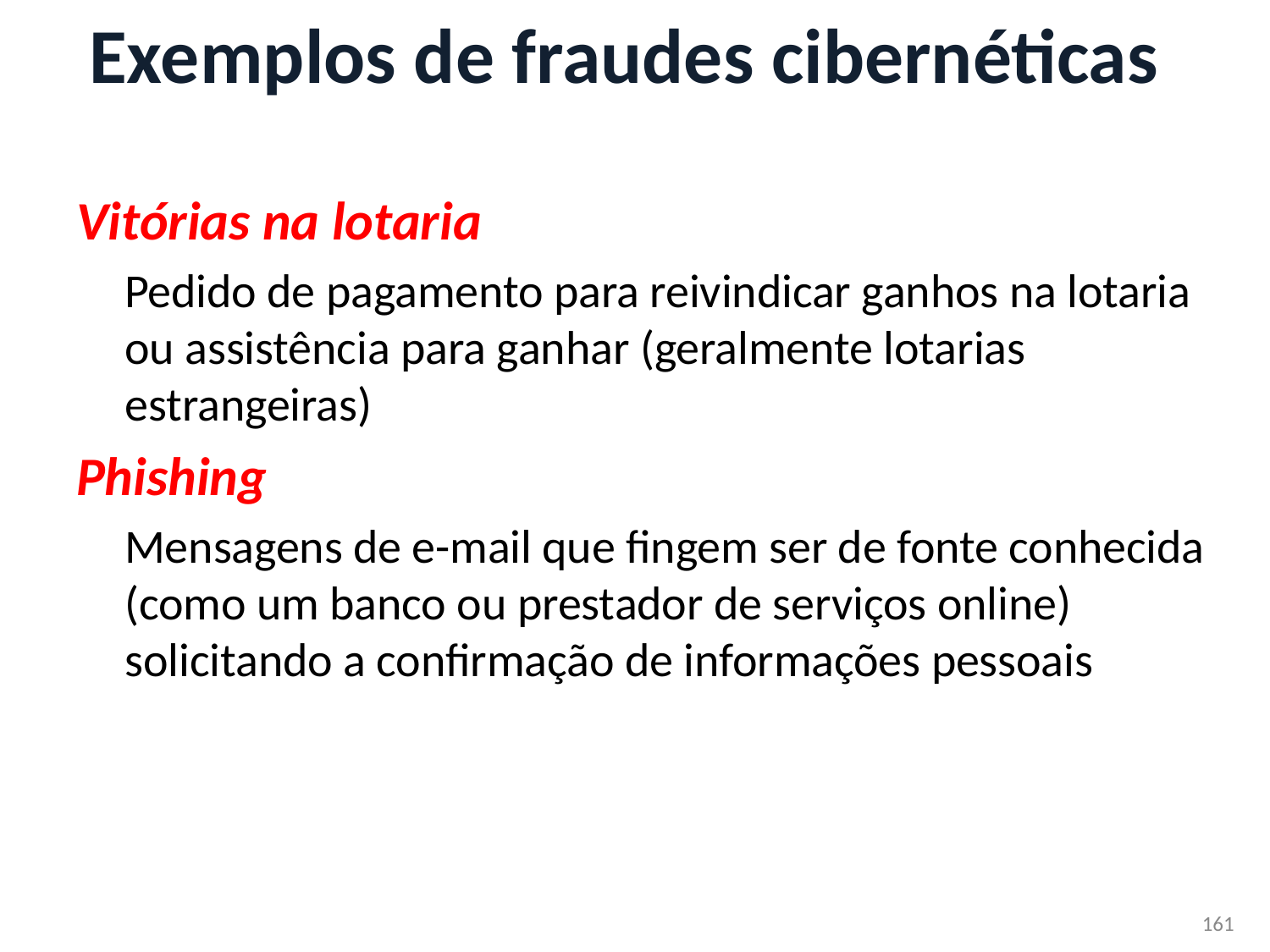

# Exemplos de fraudes cibernéticas
Vitórias na lotaria
Pedido de pagamento para reivindicar ganhos na lotaria ou assistência para ganhar (geralmente lotarias estrangeiras)
Phishing
Mensagens de e-mail que fingem ser de fonte conhecida (como um banco ou prestador de serviços online) solicitando a confirmação de informações pessoais

161